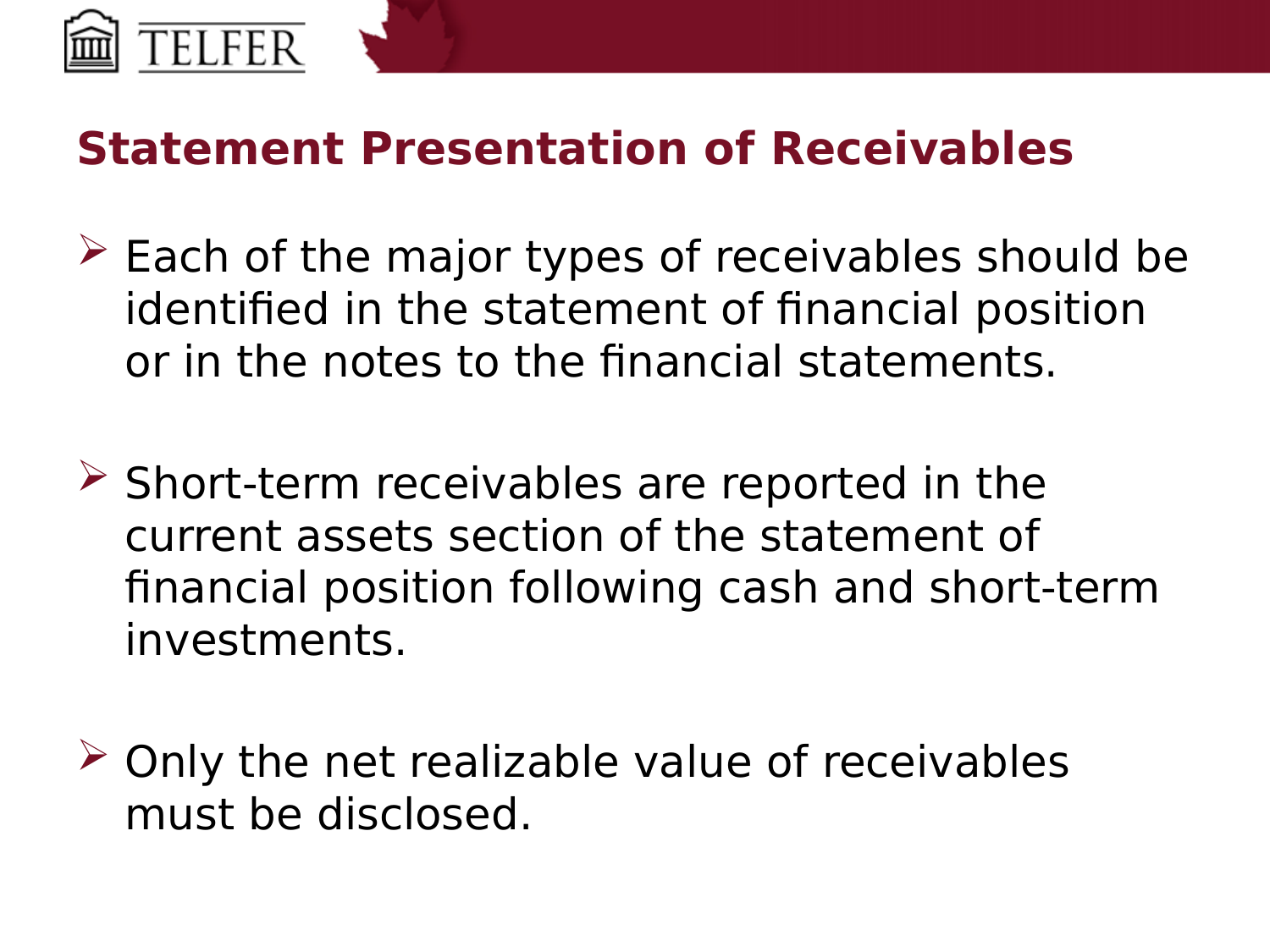

# Statement Presentation of Receivables
Each of the major types of receivables should be identified in the statement of financial position or in the notes to the financial statements.

Short-term receivables are reported in the current assets section of the statement of financial position following cash and short-term investments.

Only the net realizable value of receivables must be disclosed.